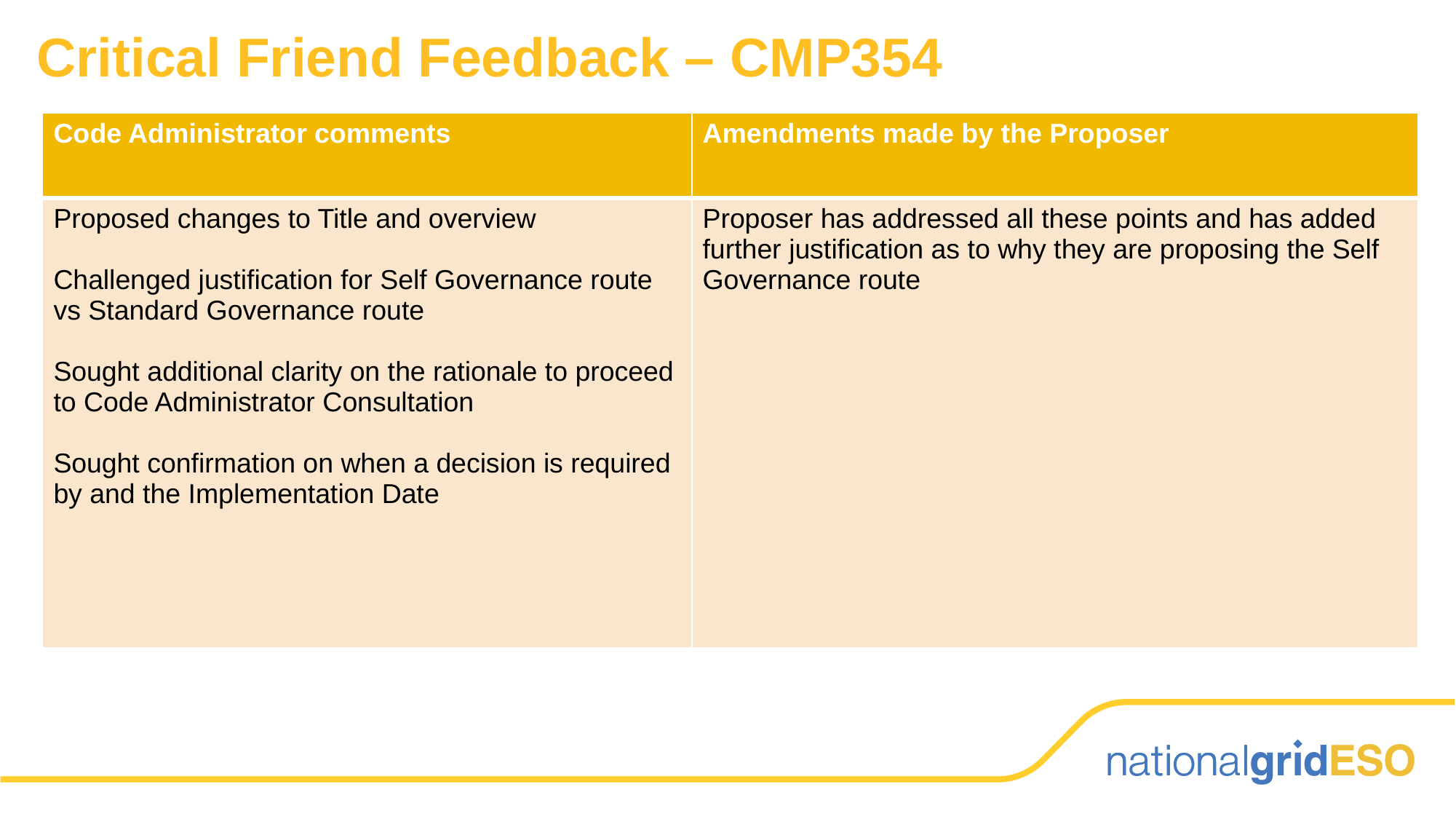

# Critical Friend Feedback – CMP354
| Code Administrator comments | Amendments made by the Proposer |
| --- | --- |
| Proposed changes to Title and overview Challenged justification for Self Governance route vs Standard Governance route Sought additional clarity on the rationale to proceed to Code Administrator Consultation Sought confirmation on when a decision is required by and the Implementation Date | Proposer has addressed all these points and has added further justification as to why they are proposing the Self Governance route |